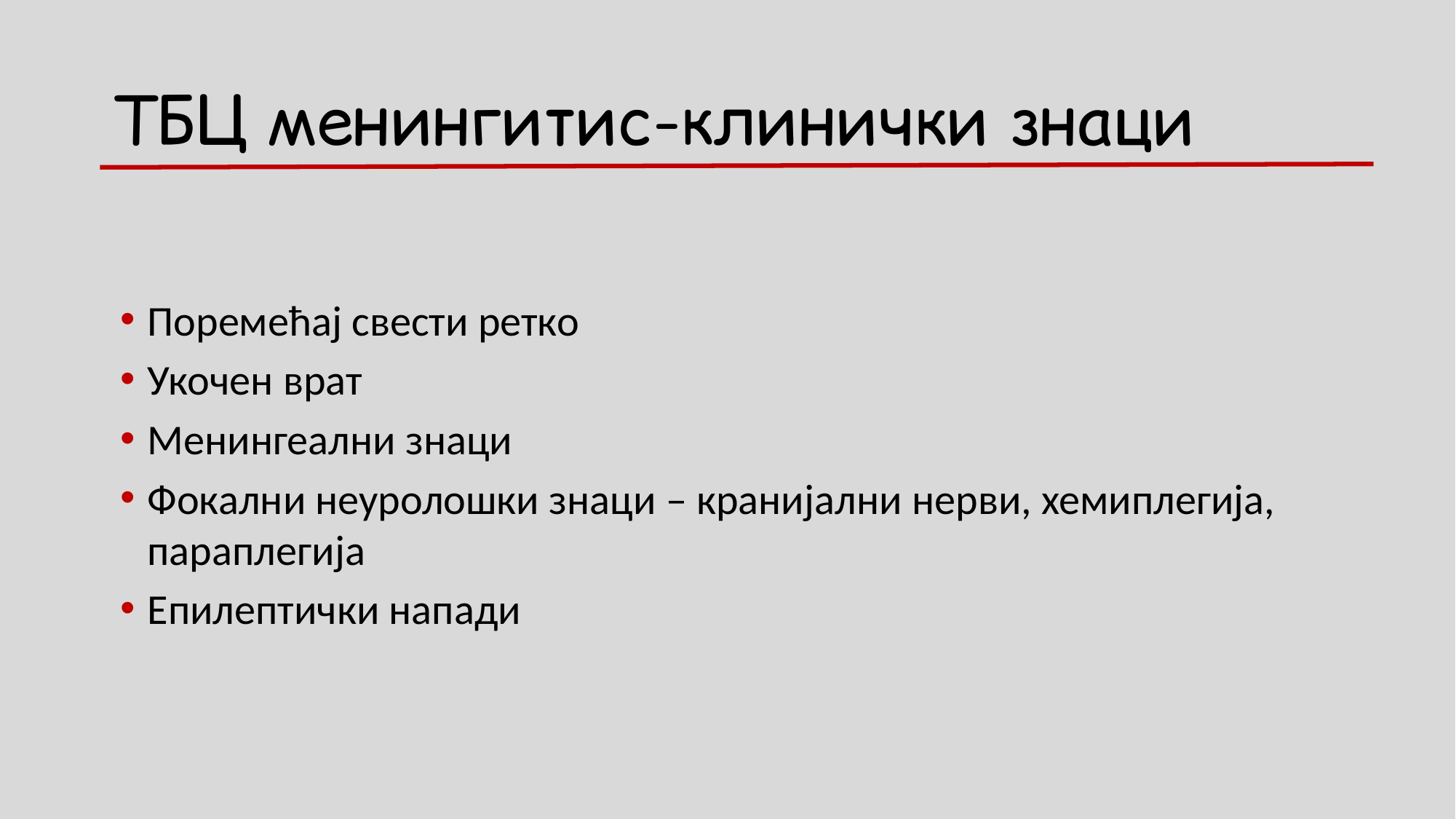

# ТБЦ менингитис-клинички знаци
Поремећај свести ретко
Укочен врат
Менингеални знаци
Фокални неуролошки знаци – кранијални нерви, хемиплегија, параплегија
Епилептички напади